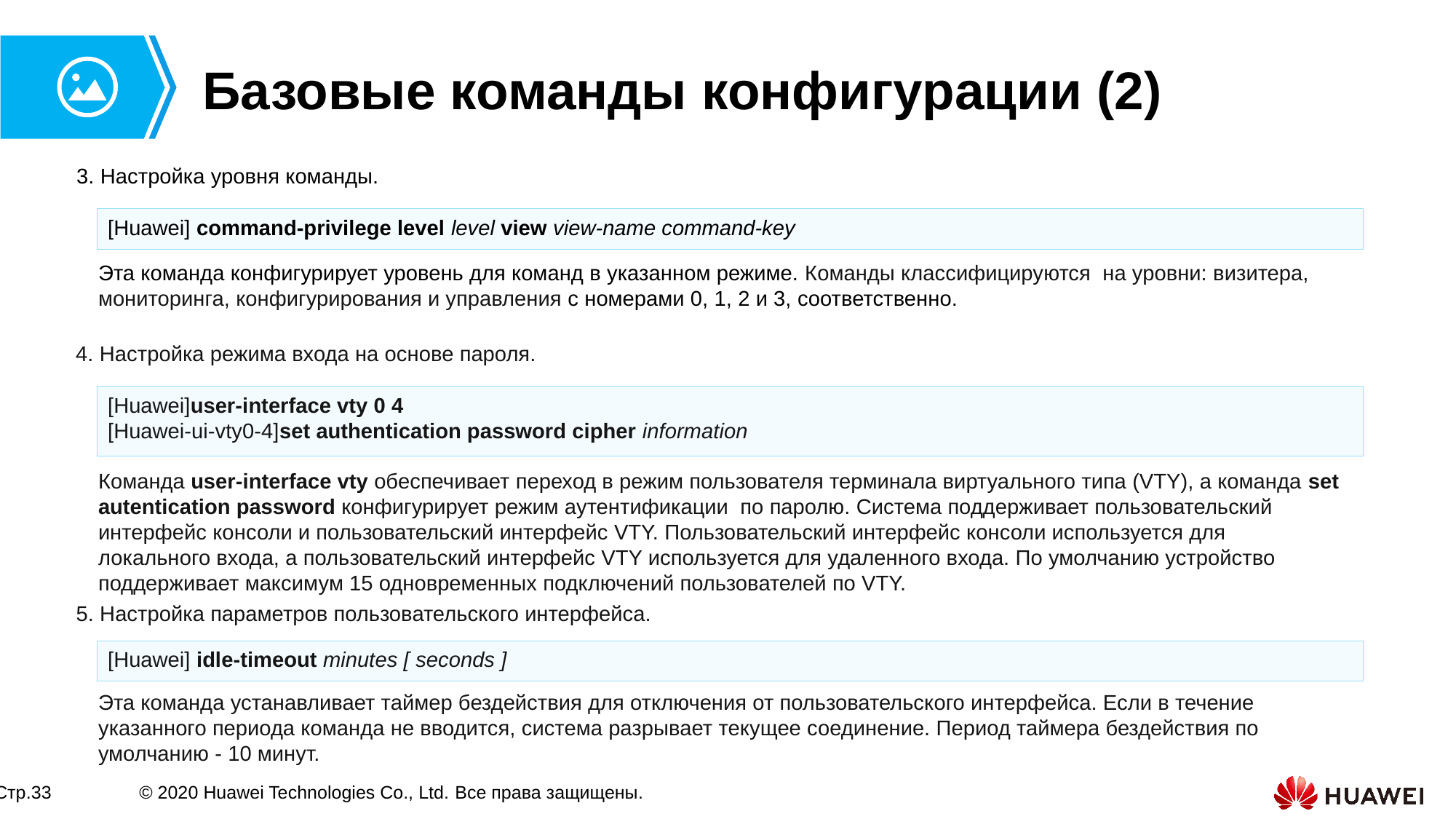

# Базовые команды конфигурации (2)
3. Настройка уровня команды.
[Huawei] command-privilege level level view view-name command-key
Эта команда конфигурирует уровень для команд в указанном режиме. Команды классифицируются  на уровни: визитера, мониторинга, конфигурирования и управления с номерами 0, 1, 2 и 3, соответственно.
4. Настройка режима входа на основе пароля.
[Huawei]user-interface vty 0 4
[Huawei-ui-vty0-4]set authentication password cipher information
Команда user-interface vty обеспечивает переход в режим пользователя терминала виртуального типа (VTY), а команда set autentication password конфигурирует режим аутентификации  по паролю. Система поддерживает пользовательский интерфейс консоли и пользовательский интерфейс VTY. Пользовательский интерфейс консоли используется для локального входа, а пользовательский интерфейс VTY используется для удаленного входа. По умолчанию устройство поддерживает максимум 15 одновременных подключений пользователей по VTY.
5. Настройка параметров пользовательского интерфейса.
[Huawei] idle-timeout minutes [ seconds ]
Эта команда устанавливает таймер бездействия для отключения от пользовательского интерфейса. Если в течение указанного периода команда не вводится, система разрывает текущее соединение. Период таймера бездействия по умолчанию - 10 минут.